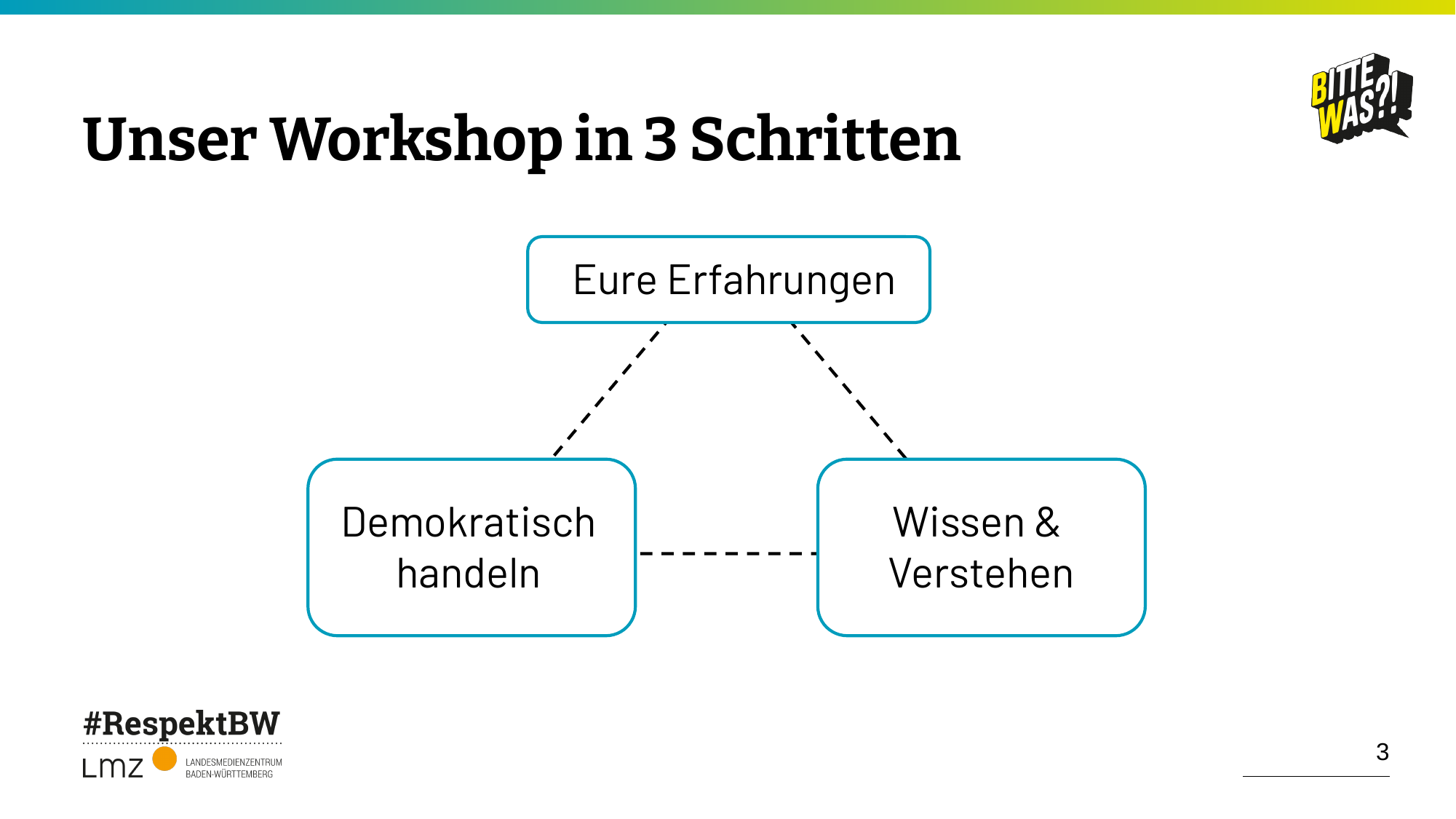

# Unser Workshop in 3 Schritten

Eure Erfahrungen

Demokratisch handeln
Wissen &
Verstehen
3